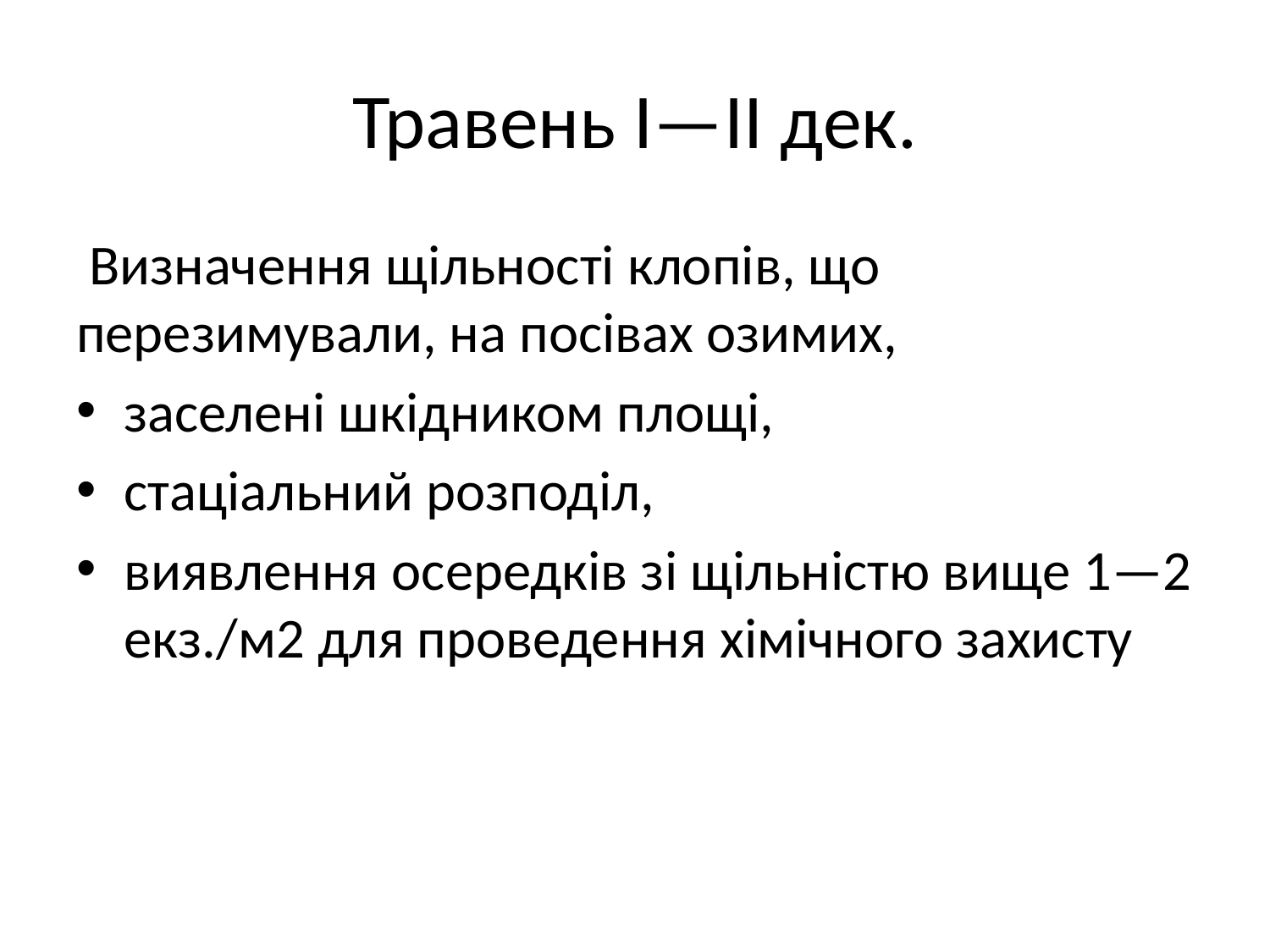

# Травень І—II дек.
 Визначення щільності клопів, що перезимували, на посівах озимих,
заселені шкідником площі,
стаціальний розподіл,
виявлення осередків зі щільністю вище 1—2 екз./м2 для проведення хімічного захисту